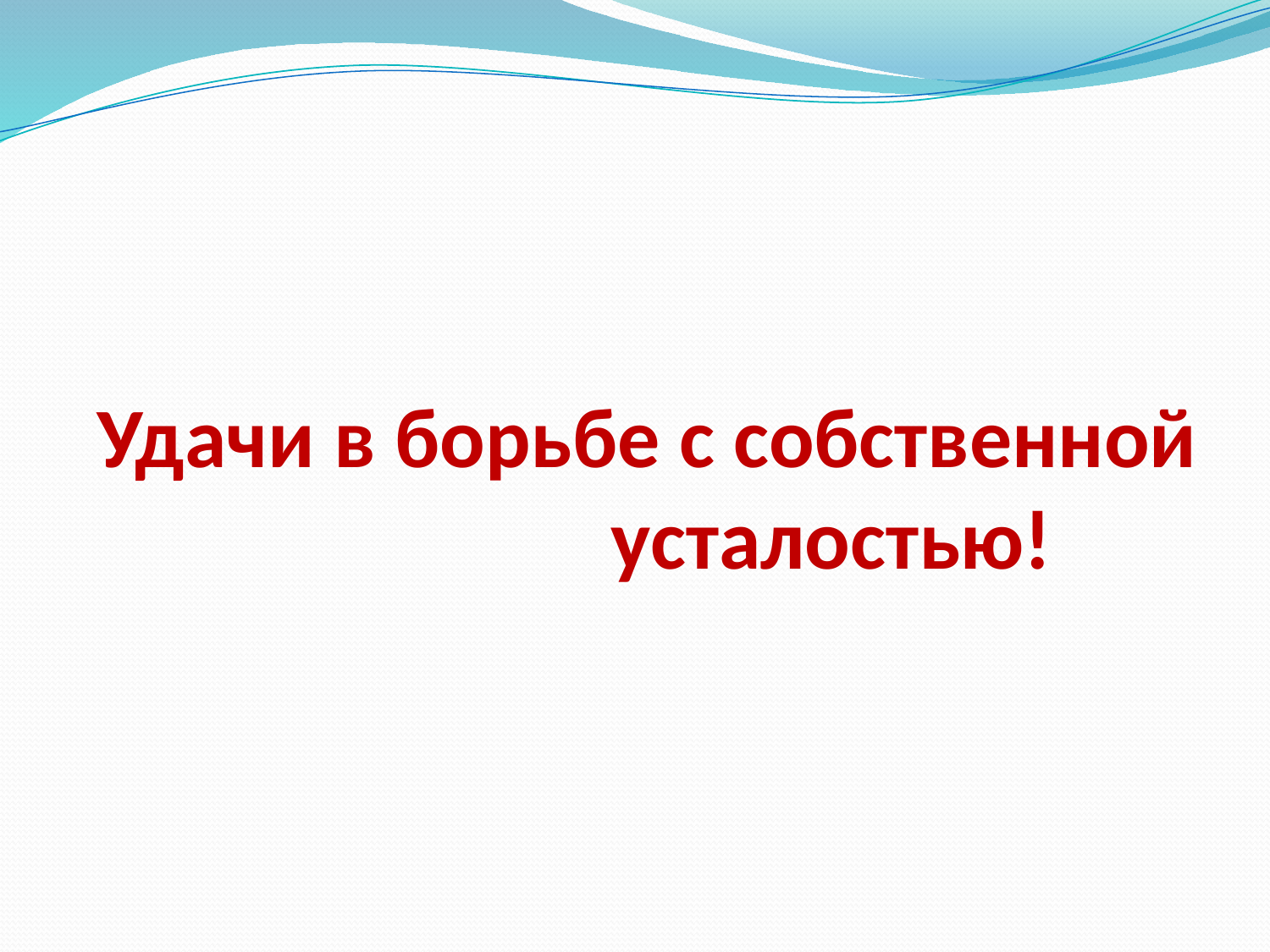

# Удачи в борьбе с собственной усталостью!